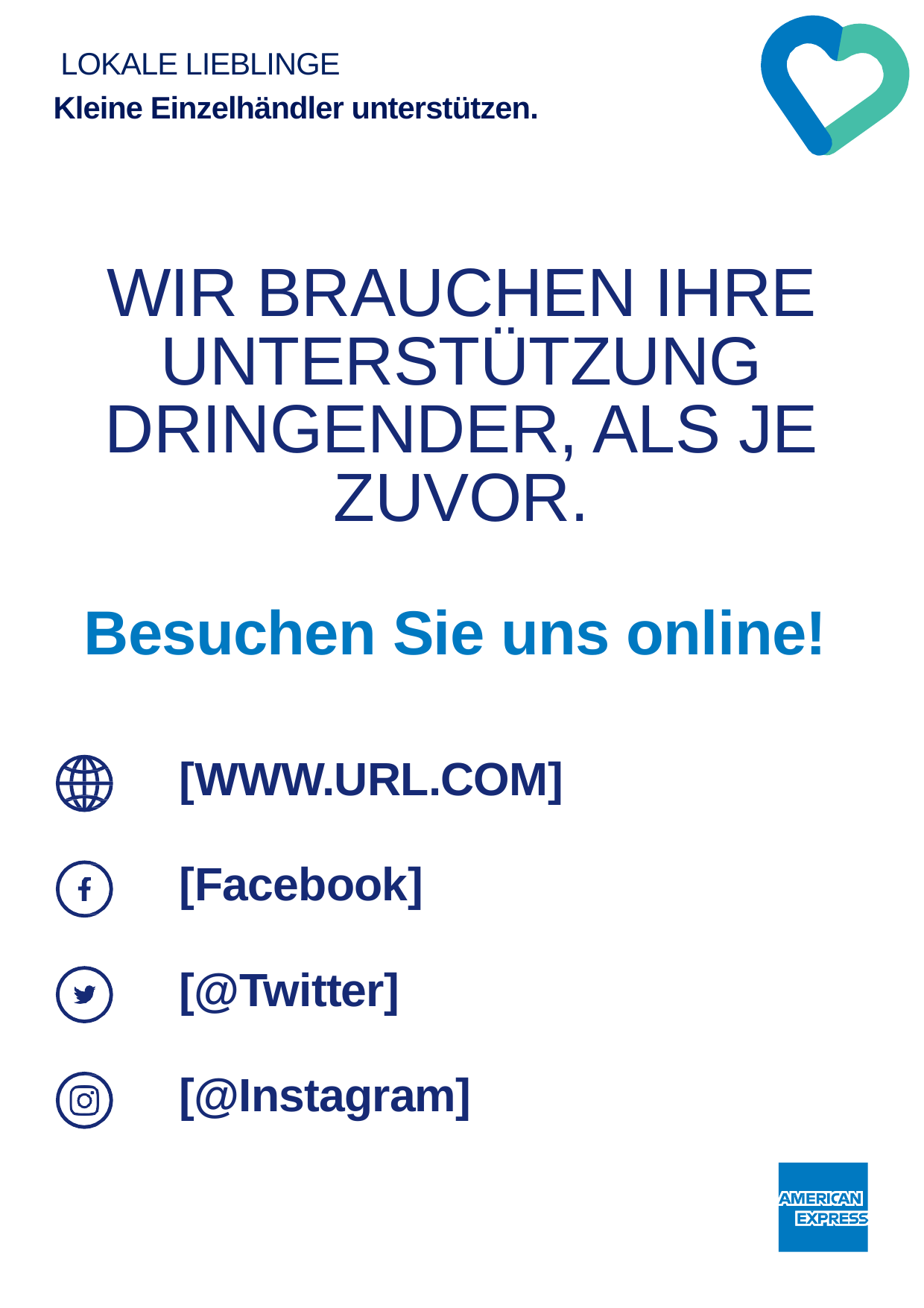

LOKALE LIEBLINGE
Kleine Einzelhändler unterstützen.
WIR BRAUCHEN IHRE UNTERSTÜTZUNG
DRINGENDER, ALS JE ZUVOR.
Besuchen Sie uns online!
[WWW.URL.COM]

[Facebook]

[@Twitter]

[@Instagram]